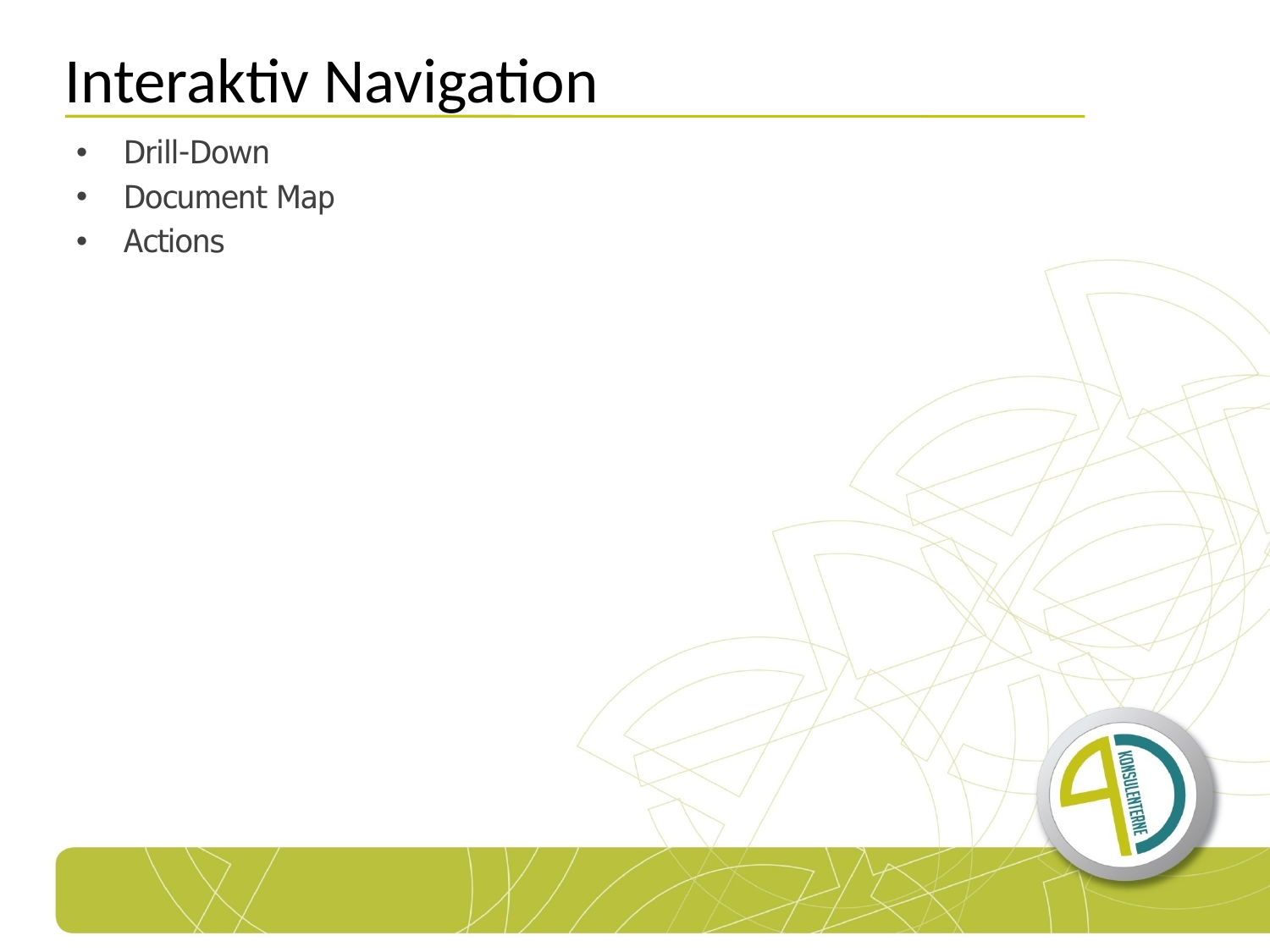

# Interaktiv Navigation
Drill-Down
Document Map
Actions